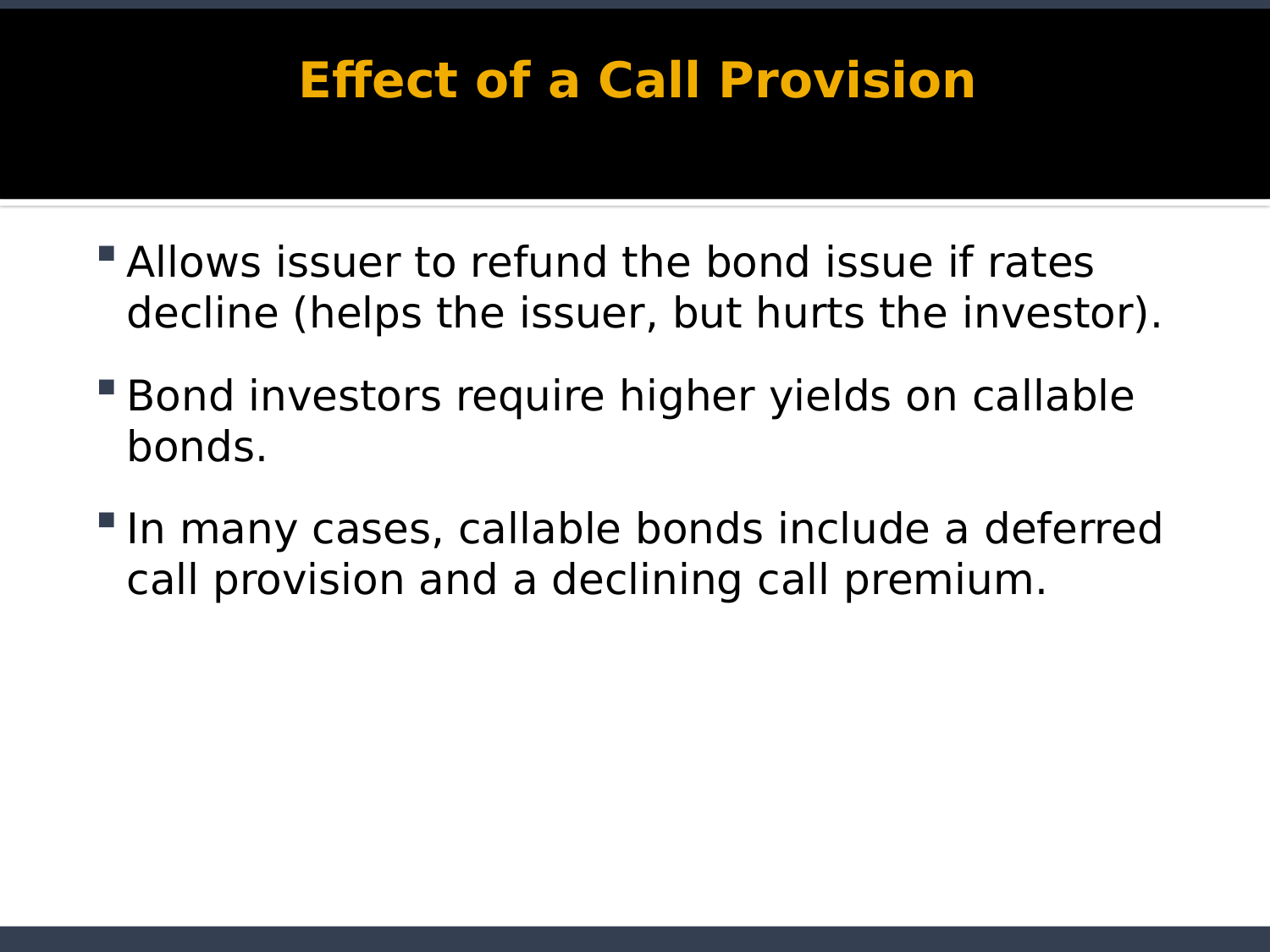

# Effect of a Call Provision
Allows issuer to refund the bond issue if rates decline (helps the issuer, but hurts the investor).
Bond investors require higher yields on callable bonds.
In many cases, callable bonds include a deferred call provision and a declining call premium.